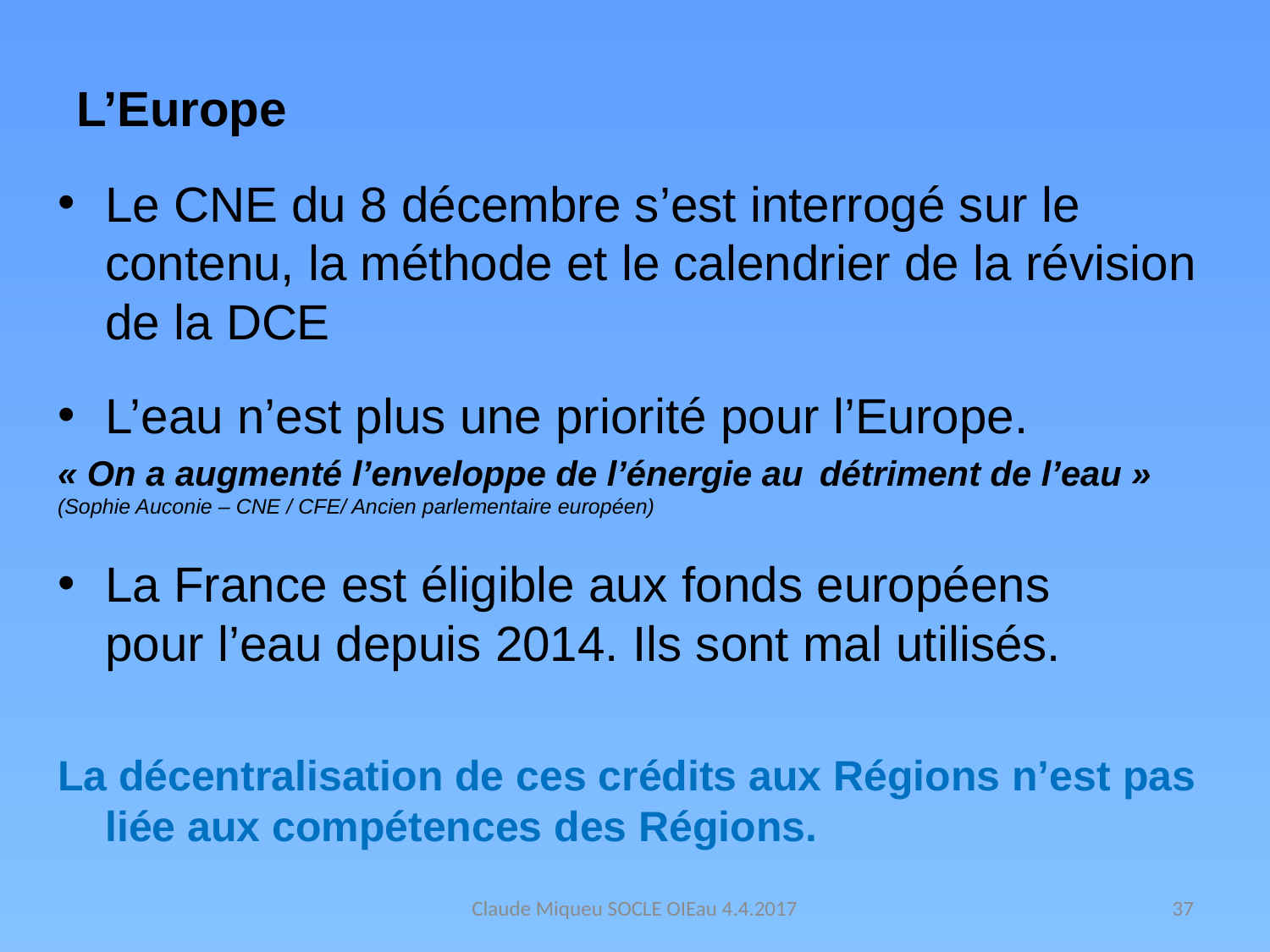

# L’Europe
Le CNE du 8 décembre s’est interrogé sur le contenu, la méthode et le calendrier de la révision de la DCE

L’eau n’est plus une priorité pour l’Europe.
« On a augmenté l’enveloppe de l’énergie au 	détriment de l’eau » (Sophie Auconie – CNE / CFE/ Ancien parlementaire européen)

La France est éligible aux fonds européens pour l’eau depuis 2014. Ils sont mal utilisés.

La décentralisation de ces crédits aux Régions n’est pas liée aux compétences des Régions.
Claude Miqueu SOCLE OIEau 4.4.2017
37